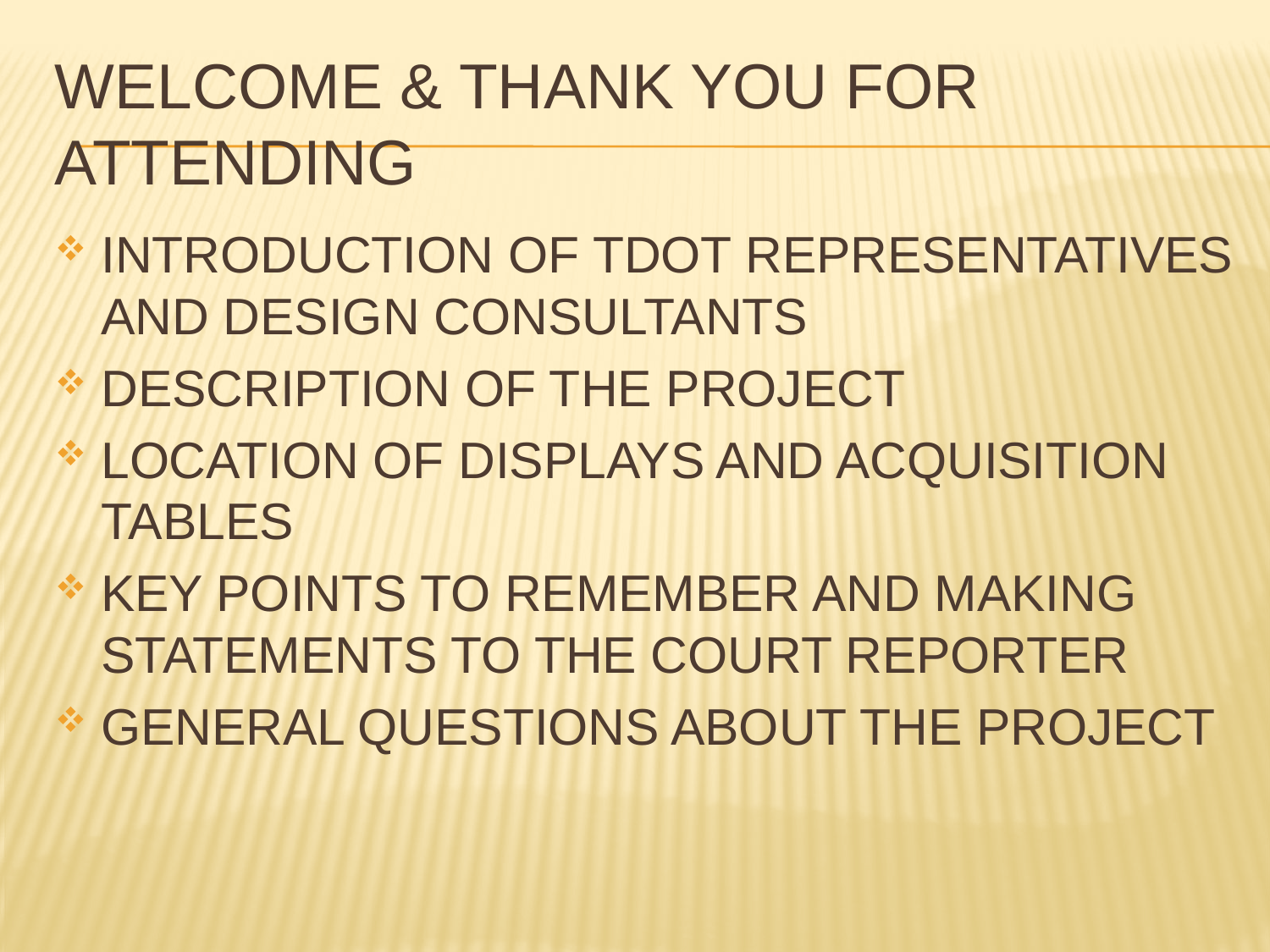

# WELCOME & THANK YOU FOR ATTENDING
INTRODUCTION OF TDOT REPRESENTATIVES AND DESIGN CONSULTANTS
DESCRIPTION OF THE PROJECT
LOCATION OF DISPLAYS AND ACQUISITION TABLES
KEY POINTS TO REMEMBER AND MAKING STATEMENTS TO THE COURT REPORTER
GENERAL QUESTIONS ABOUT THE PROJECT